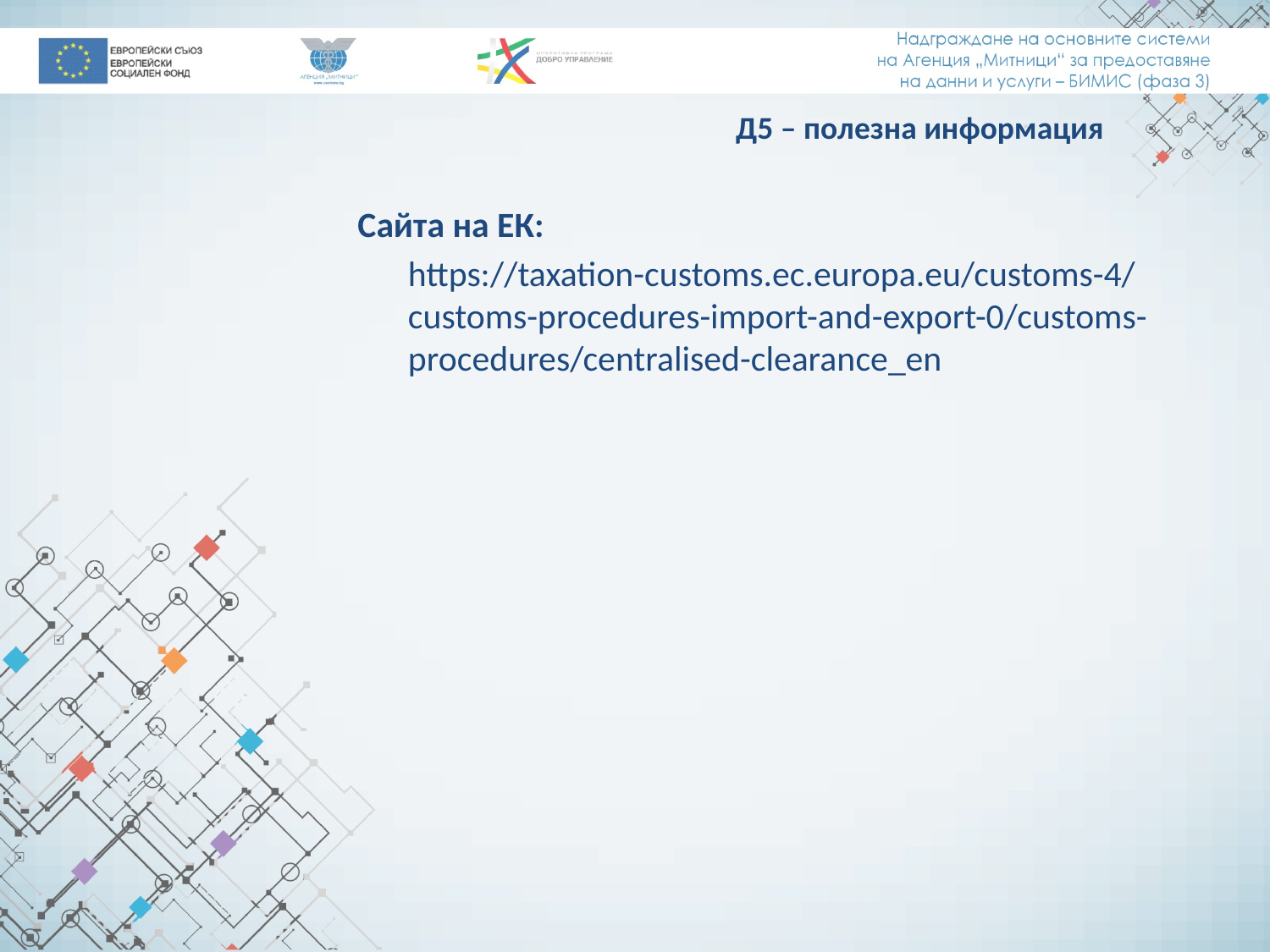

Д5 – полезна информация

Сайта на EК:
https://taxation-customs.ec.europa.eu/customs-4/customs-procedures-import-and-export-0/customs-procedures/centralised-clearance_en